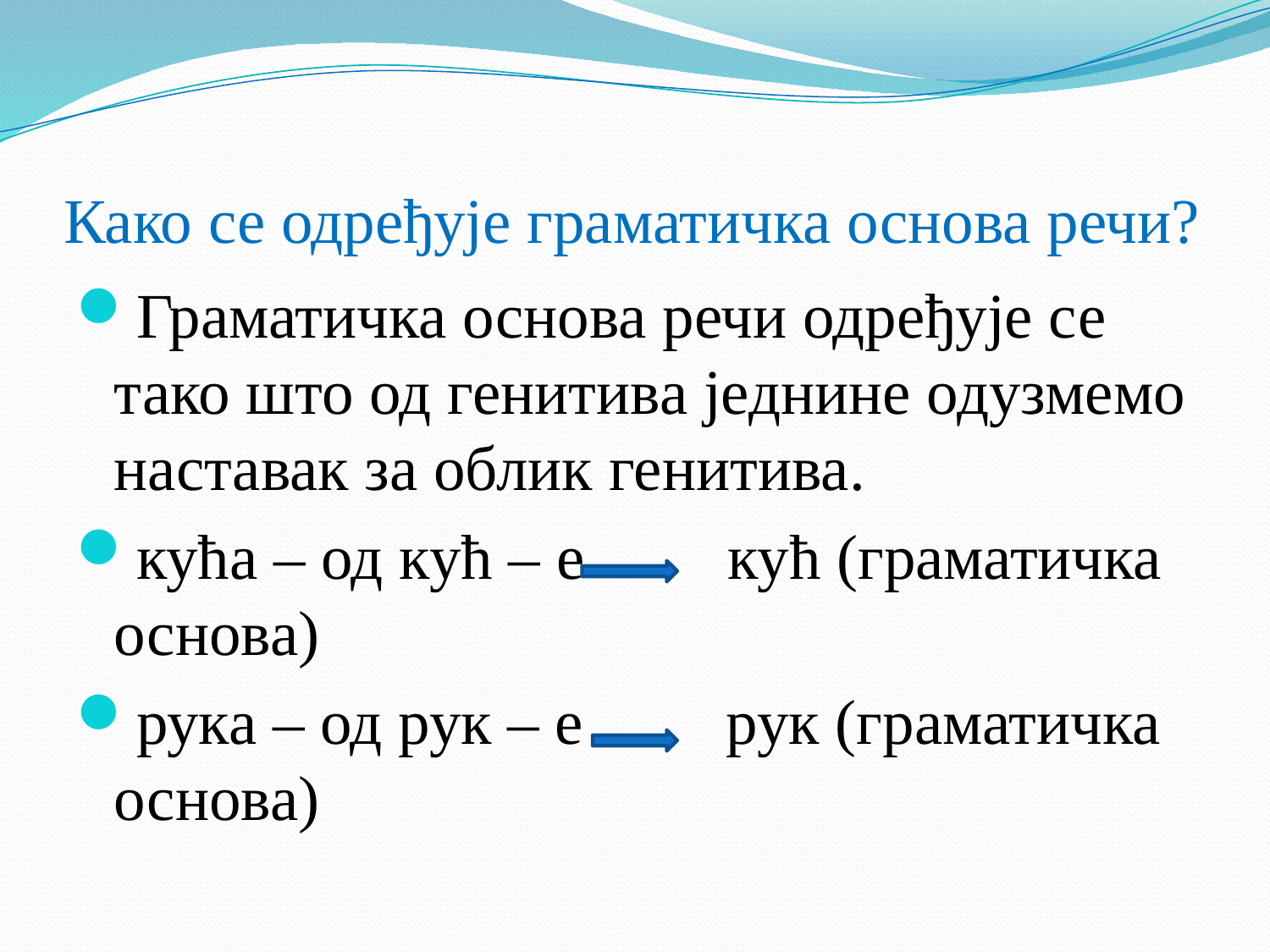

# Како се одређује граматичка основа речи?
Граматичка основа речи одређује се тако што од генитива једнине одузмемо наставак за облик генитива.
кућа – од кућ – е         кућ (граматичка основа)
рука – од рук – е         рук (граматичка основа)